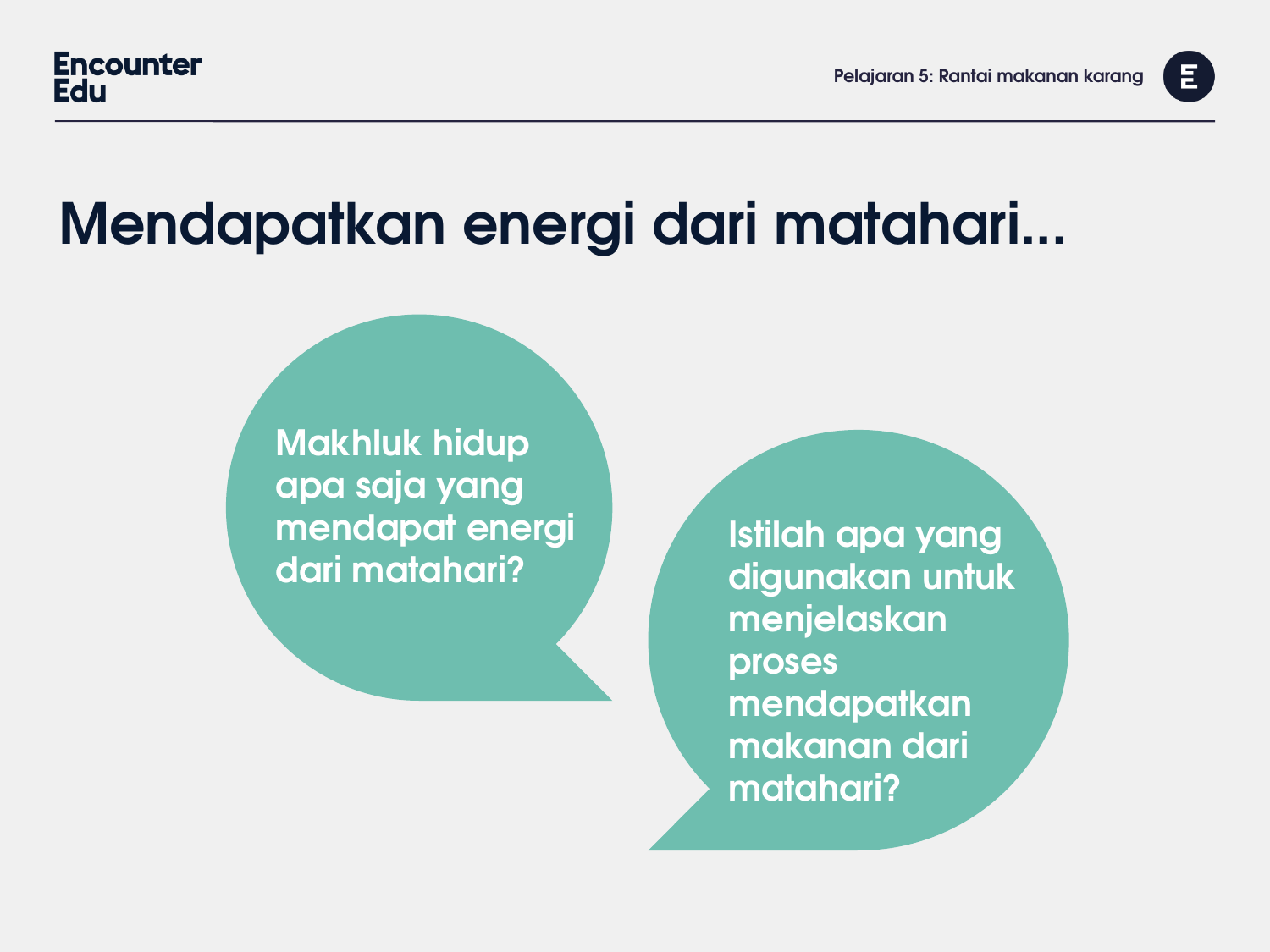

# Pelajaran 5: Rantai makanan karang
Mendapatkan energi dari matahari...

Makhluk hidup apa saja yang mendapat energi dari matahari?

Istilah apa yang digunakan untuk menjelaskan proses mendapatkan makanan dari matahari?